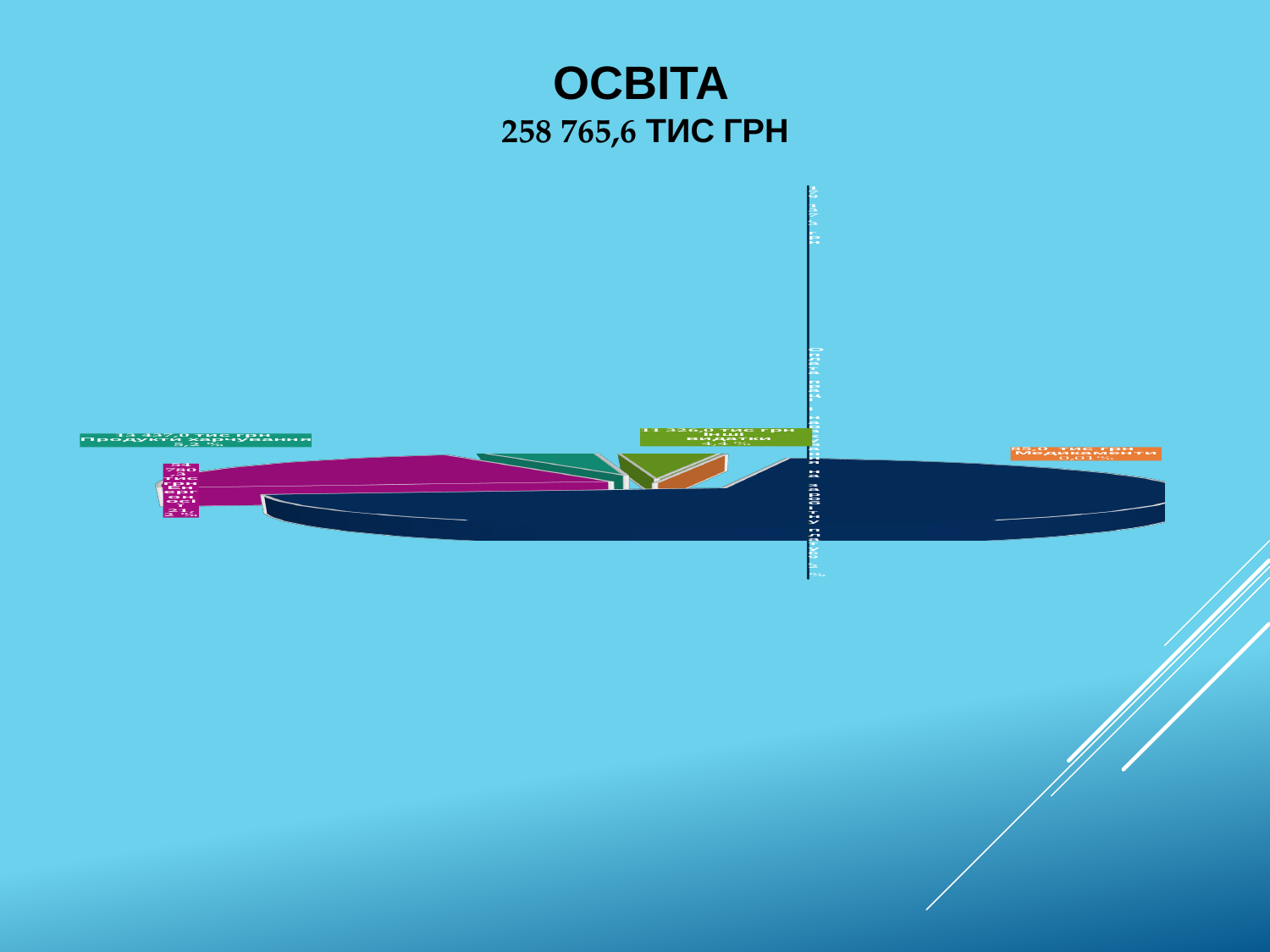

# Освіта 258 765,6 тис грн

[unsupported chart]